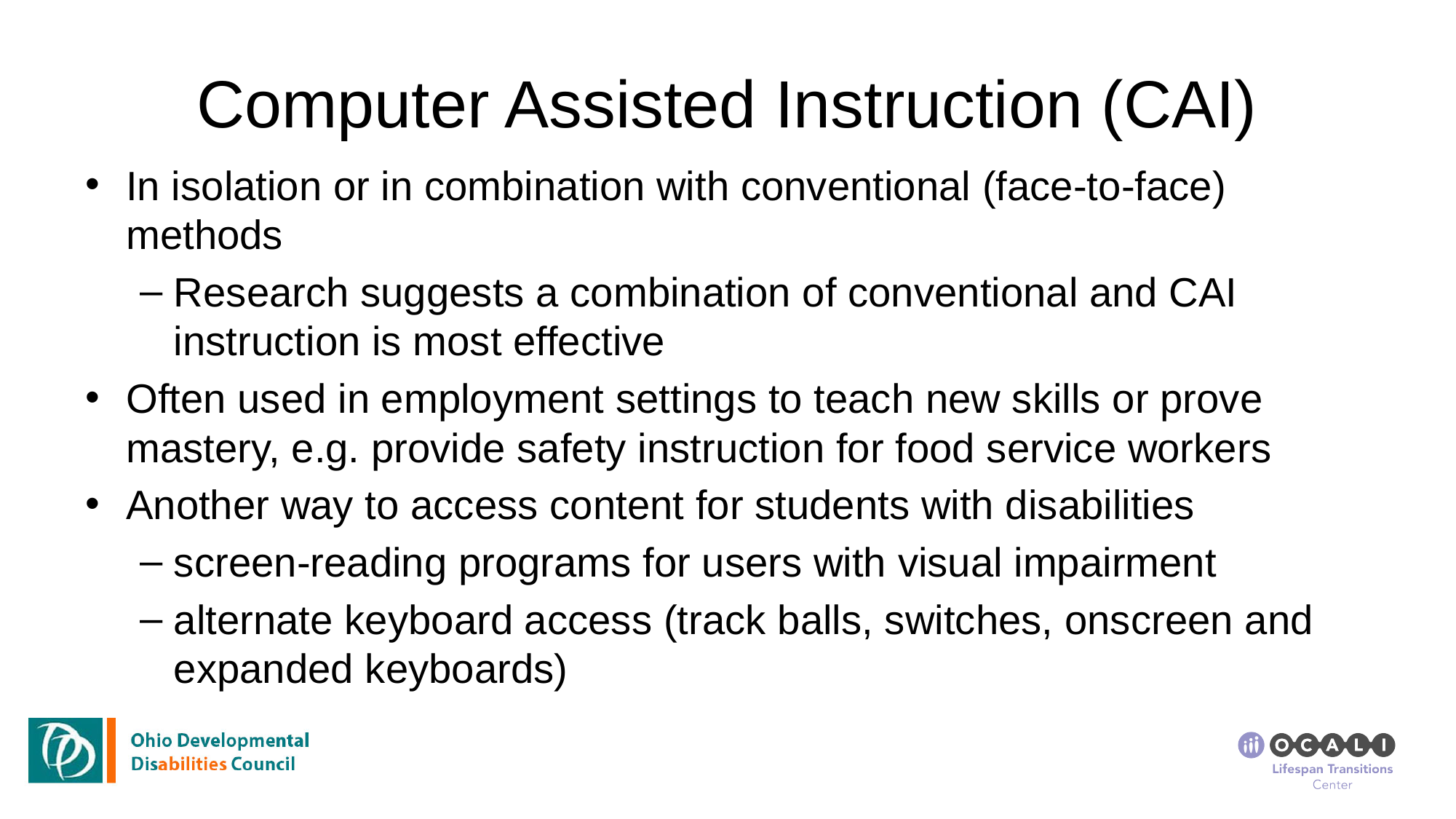

# Computer Assisted Instruction (CAI)
In isolation or in combination with conventional (face-to-face) methods
Research suggests a combination of conventional and CAI instruction is most effective
Often used in employment settings to teach new skills or prove mastery, e.g. provide safety instruction for food service workers
Another way to access content for students with disabilities
screen-reading programs for users with visual impairment
alternate keyboard access (track balls, switches, onscreen and expanded keyboards)